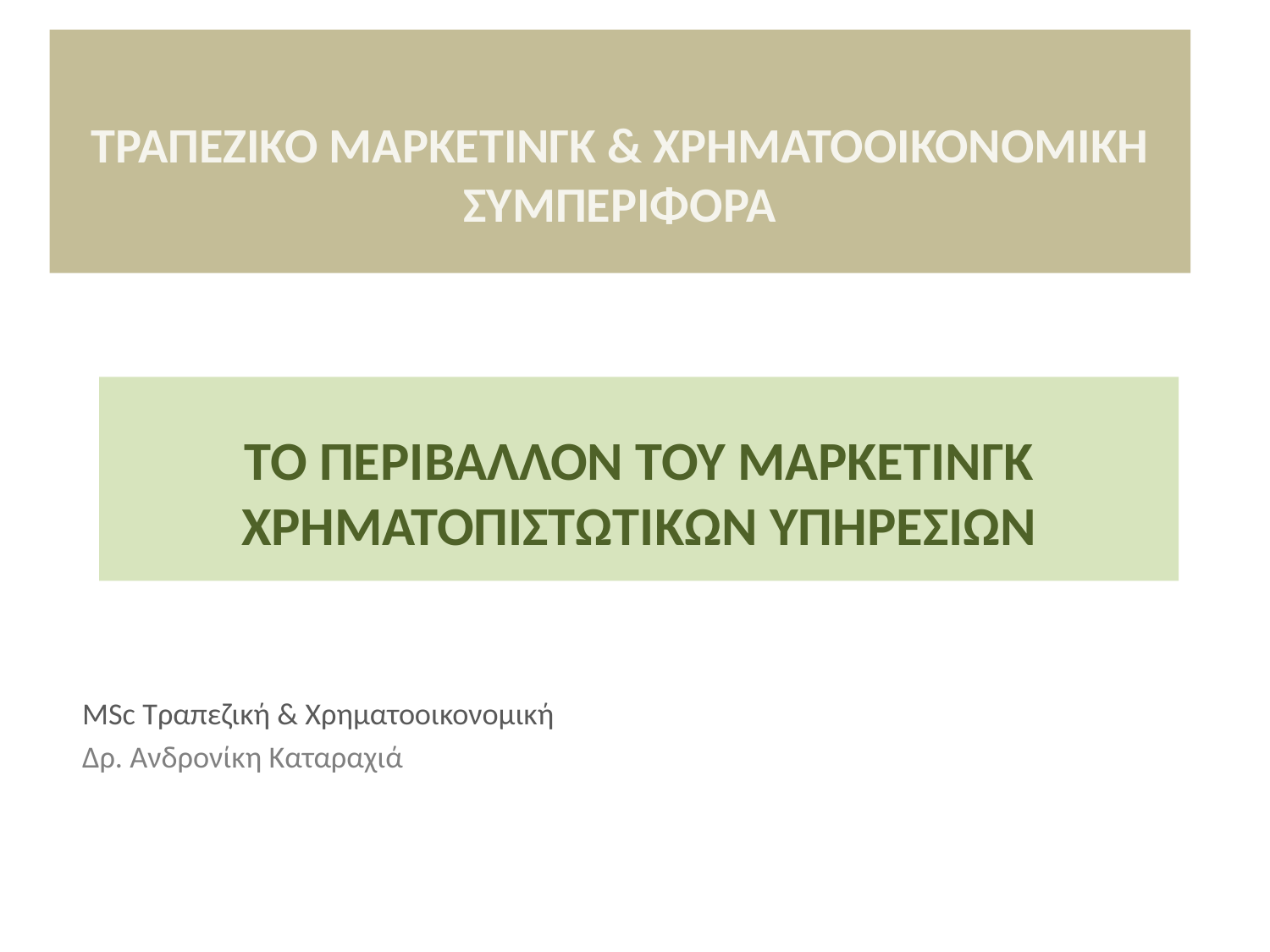

ΤΡΑΠΕΖΙΚΟ ΜΑΡΚΕΤΙΝΓΚ & ΧΡΗΜΑΤΟΟΙΚΟΝΟΜΙΚΗ ΣΥΜΠΕΡΙΦΟΡΑ
# ΤΟ ΠΕΡΙΒΑΛΛΟΝ ΤΟΥ ΜΑΡΚΕΤΙΝΓΚ ΧΡΗΜΑΤΟΠΙΣΤΩΤΙΚΩΝ ΥΠΗΡΕΣΙΩΝ

MSc Τραπεζική & Χρηματοοικονομική
Δρ. Ανδρονίκη Καταραχιά